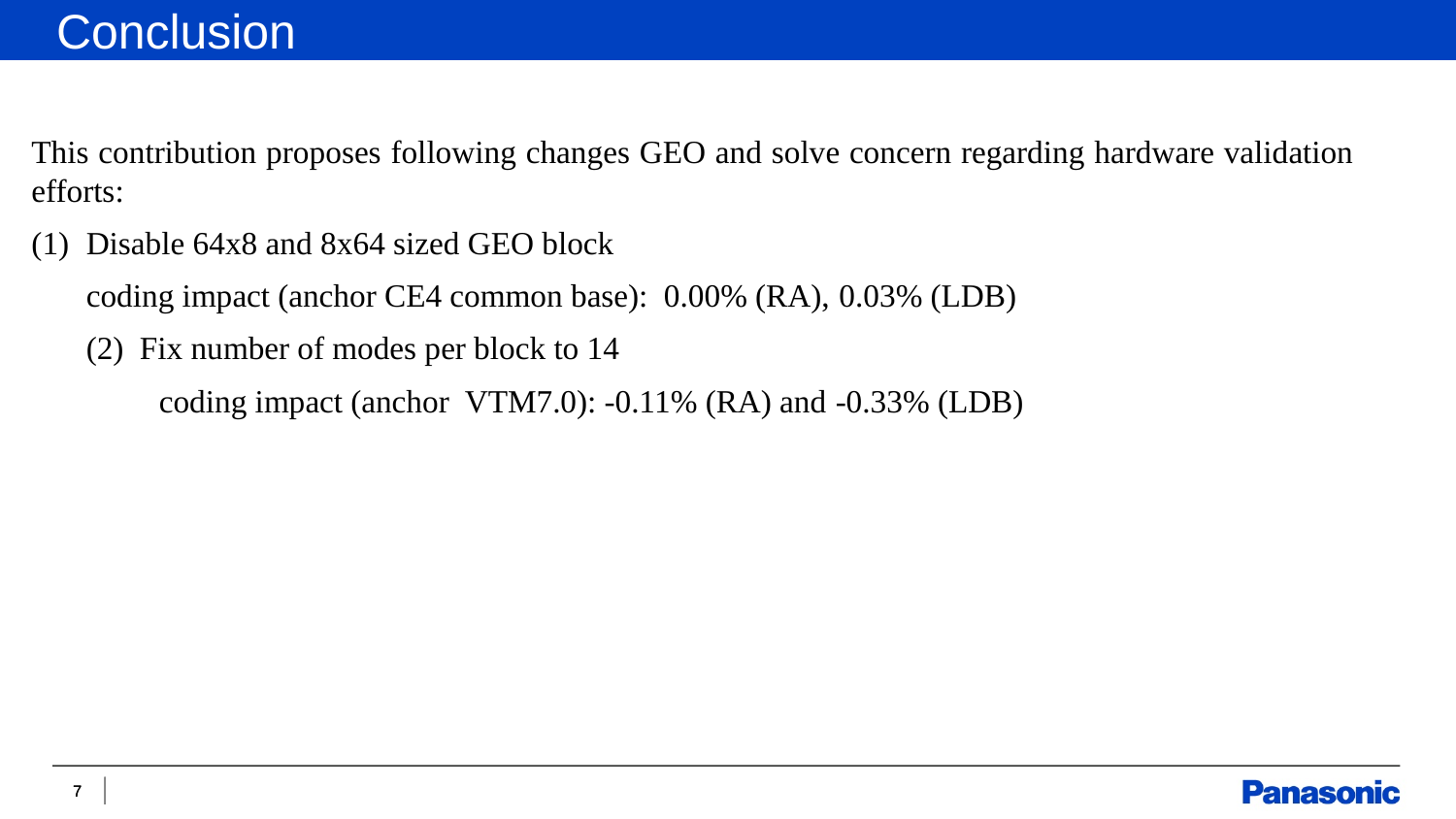

Conclusion
This contribution proposes following changes GEO and solve concern regarding hardware validation efforts:
Disable 64x8 and 8x64 sized GEO block
coding impact (anchor CE4 common base):  0.00% (RA), 0.03% (LDB)
(2)  Fix number of modes per block to 14
		coding impact (anchor  VTM7.0): -0.11% (RA) and -0.33% (LDB)
7